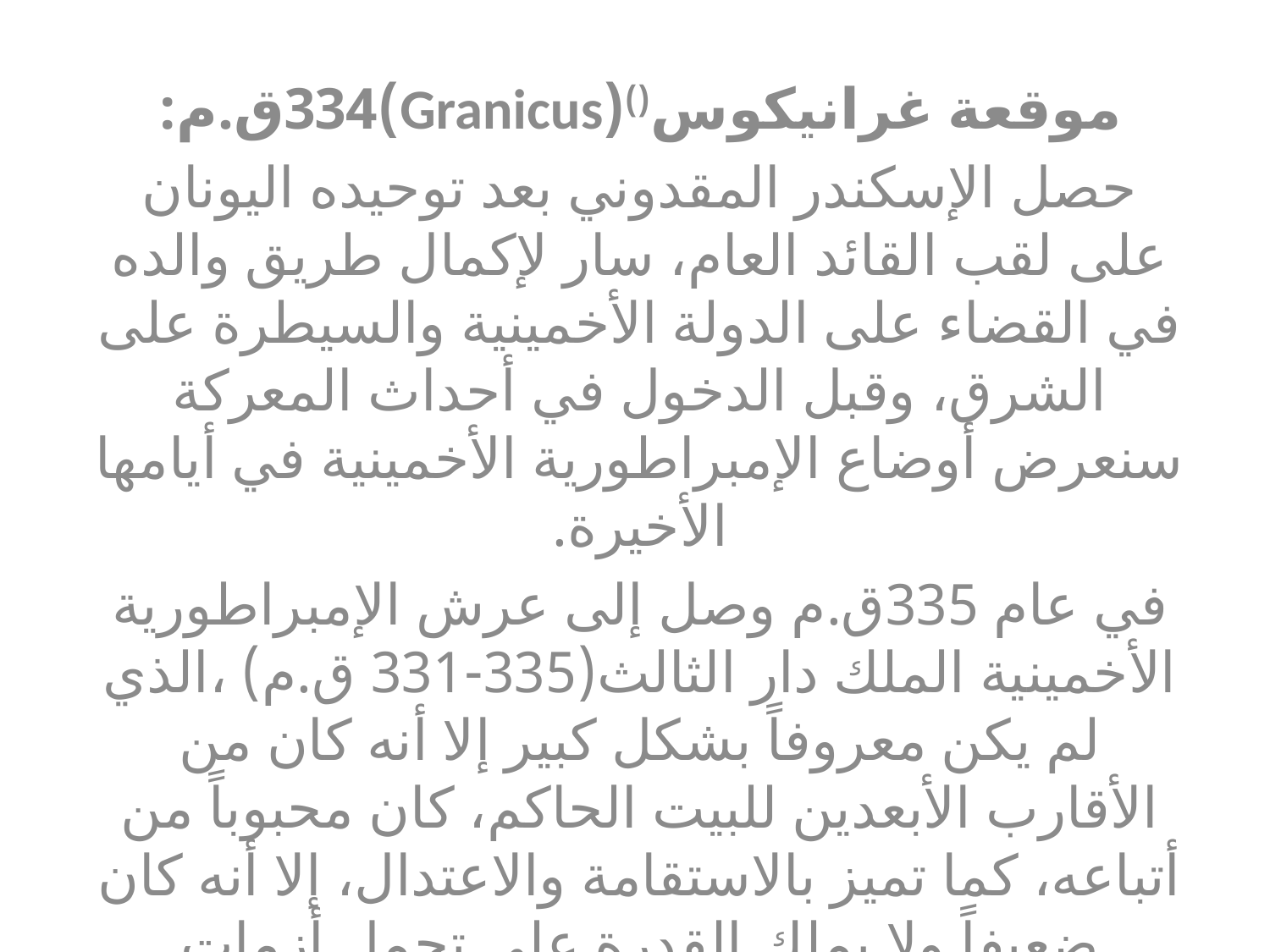

#
موقعة غرانيكوس()(Granicus)334ق.م:
حصل الإسكندر المقدوني بعد توحيده اليونان على لقب القائد العام، سار لإكمال طريق والده في القضاء على الدولة الأخمينية والسيطرة على الشرق، وقبل الدخول في أحداث المعركة سنعرض أوضاع الإمبراطورية الأخمينية في أيامها الأخيرة.
في عام 335ق.م وصل إلى عرش الإمبراطورية الأخمينية الملك دار الثالث(335-331 ق.م) ،الذي لم يكن معروفاً بشكل كبير إلا أنه كان من الأقارب الأبعدين للبيت الحاكم، كان محبوباً من أتباعه، كما تميز بالاستقامة والاعتدال، إلا أنه كان ضعيفاً ولا يملك القدرة على تحمل أزمات الإمبراطورية، إذ لم يكن مقاتلاً ماهراً في شؤون الحرب، فضلاً عن ذلك عانت الإمبراطورية الأخمينية في سنواتها الأخيرة من الضعف والانحلال وانغماس حكامها بالترف والمفاسد وحياكة المؤامرات,وكانت ولاياتها متفككة وغير متماسكة بسبب الثورات المستمرة على الحكم الأخميني، أما أحوال الجيش فقد كانت رديئة ومتدهورة، والسبب في ذلك يعود إلى بقاء الجيش على حاله، في الوقت الذي كانت فيه اليونان تشهد تطورات كبيرة ومستمرة في أثناء السنوات الخمسين الأخيرة، إذ اعتمد الجيش الأخميني على الحركات البسيطة، والشجاعة الفردية، والعربات المسلحة بالمناجل، وجل اعتمادهم كان على الجنود المرتزقة اليونانيين، ولم تكن لدى قادتهم فكرة دراسة وسائل عدوهم وابتكاراته العسكرية الجديدة، بل أبقوا الحال كما هو عليه.
عبر الإسكندر المقدوني إلى آسيا الصغرى بعد مرور عامين على اغتيال أبيه، وبصحبته 30.000 من المشاة و 4500 من سلاح الفرسان، وليس لديه سوى مبلغ قليل من المال وذخيرة تكفي جيشه مدة أربعين يوم، تاركاً خلفه مقدونيا وبلاد اليونان تحت قيادة القائد انتيباتروا() (Antipater) لإدارة أمورها، واضعاً تحت تصرفه قوة مكونةً من 12.000 من المشاة و 1500 من الفرسان، وهدفه من ذلك المحافظة على مقدونيا وقمع أي ثورة أو تمرد تقوم به المدن اليونانية، فضلاً عن صد الهجمات المحتمل وقوعها من البرابرة في شمال مقدونيا، وسبق الاسكندر القائد بارمينيون()  (Parmenion) في العبور الى أسيا الصغرى,فقد أرسله الملك فليب الثاني قبل وفاته بأشهر قليلة في سنة 336 ق.م ,فاستطاع السيطرة على عددٍ من الجزر والمدن هناك ,الا ان القائد ميمنون()(Memnon) كان له بالمرصاد ,اذ تمكن من افشال خططه , وفي سنة 334 ق.م استطاع ان يهيئ الظروف المناسبة لعبور الاسكندر مع قواته الى أسيا  .
عسكر جيش أخميني بلغ تعداده 40.000 رجل عند نهر غرانيكوس، نصفهم من المرتزقة اليونانيين، تحت قيادة القائد ميمنون يساعده عدد من القادة والحكام الأخمينيين، قدم الأخير اقتراحه بضرورة سحب الإسكندر وجيشه إلى داخل الأراضي الآسيوية، إلا أن ذلك رفض من القادة الأخمينيين، الذين استهانوا بقوات خصمهم ، وتأملوا كسب نصرٍ سهلٍ وسريع على القوات القليلة التي جاء بها.
لم تكن مهمة الإسكندر المقدوني سهلةً في هذه المعركة، إلا أن شجاعة الفرسان المقدونيين أصحاب العدة الثقيلة الذين كانوا تحت قيادته الشخصية مكنته من إحراز نصرٍ كبير على الجيش الأخميني، وسُجل أول نصر في آسيا في سنة 334ق.م، أما مصير الجيش الأخميني فقد تحطمت المشاة المرتزقة من اليونانيين بعد هروب سلاح الفرسان، وتم إعدامهم على يد المقدونيين الذين عدوهم خونةًَ، ولم يلاقِ الجنود الأخمينيون المتواجدون في مدن آسيا الصغرى نفس المصير، إذ عفى الإسكندر المقدوني عنهم وأرسلهم إلى بلادهم.
      وألغى الجزية التي كانت تدفعها مدن آسيا الصغرى إلى الإمبراطورية الأخمينية، وأعلن أنه جاء من أجل نشر الحرية والسماح لكل مدينة بممارسة حقها في التمتع بقوانينها الخاصة، ومن نتائج معركة غرانيكوس السيطرة على المدن اليونانية الواقعة في آسيا الصغرى الواحدة بعد الأخرى، وتحرير الجزء الغربي منها من السلطة الأخمينية إلى الأبد.
من المحتمل أن هدف الإسكندر المقدوني من ترك الجنود الأخمينيين من دون عقاب هو لجعلهم بمثابة وسيلة إعلان له في قلب الأراضي الأخمينية، فضلاً عن إظهار نفسه أمام العالم على أنه رجلٌ طيبٌ كريم، أما معاقبته للمرتزقة اليونانييين فمن المحتمل أنه أراد أن يضرب بهم المثل، وجعلهم عبرةً إلى كل يوناني تسول له نفسه الانضمام إلى الجيش الأخميني فتكون هذه نهايته، ويمكن القول أيضاً أن هدفه من قراراته الجديدة التي أعلنها في مدن آسيا الصغرى من إعفائها من الجزية ومنحها حريتها هو لكسب المدن اليونانية، التي مازال عددٌ منها يخضع تحت حكم الأخمينيين، فضلاً عن إثارة تلك المدن على حكامها، وبذلك تكون ضعيفةً فيتمكن من السيطرة عليها.
() غرانيكوس: نهر صغير في ميسيا في آسيا الصغرى، يصب في بحر مرمرة، على ضفافه حقق الإسكندر المقدوني أول نصر على القوات الأخمينية سنة 334ق.م
() انتيباتروا: أحد مستشاري الملك فليب الثاني، بعد وفاة الإسكندر تمكن من إخماد الفتن والثورات التي حدثت في بلاد اليونان، والتي عرفت بالحرب اللامية، أصبح وصياً على الملكين فليب الثالث والإسكندر الرابع، مات في سنة 319ق.م.
() بارمينيون: أحد قادة ملك مقدونيا فليب الثاني، أصبح الساعد الأيمن للإسكندر في حملته على الشرق، اشترك في جميع المعارك التي حدثت في السنوات الثلاث الأولى، أعدم بتهمة الخيانة ، إذ لم يعد الإسكندر يأتمنه بعد قتله لأبنهً.
() ميمنون: قائد عسكري من جزيرة رودس، منحه الملك الأخميني دارا الثالث منصب القيادة العليا في الغرب، اشتهر بالكفاءة والقدرة العسكرية العالية